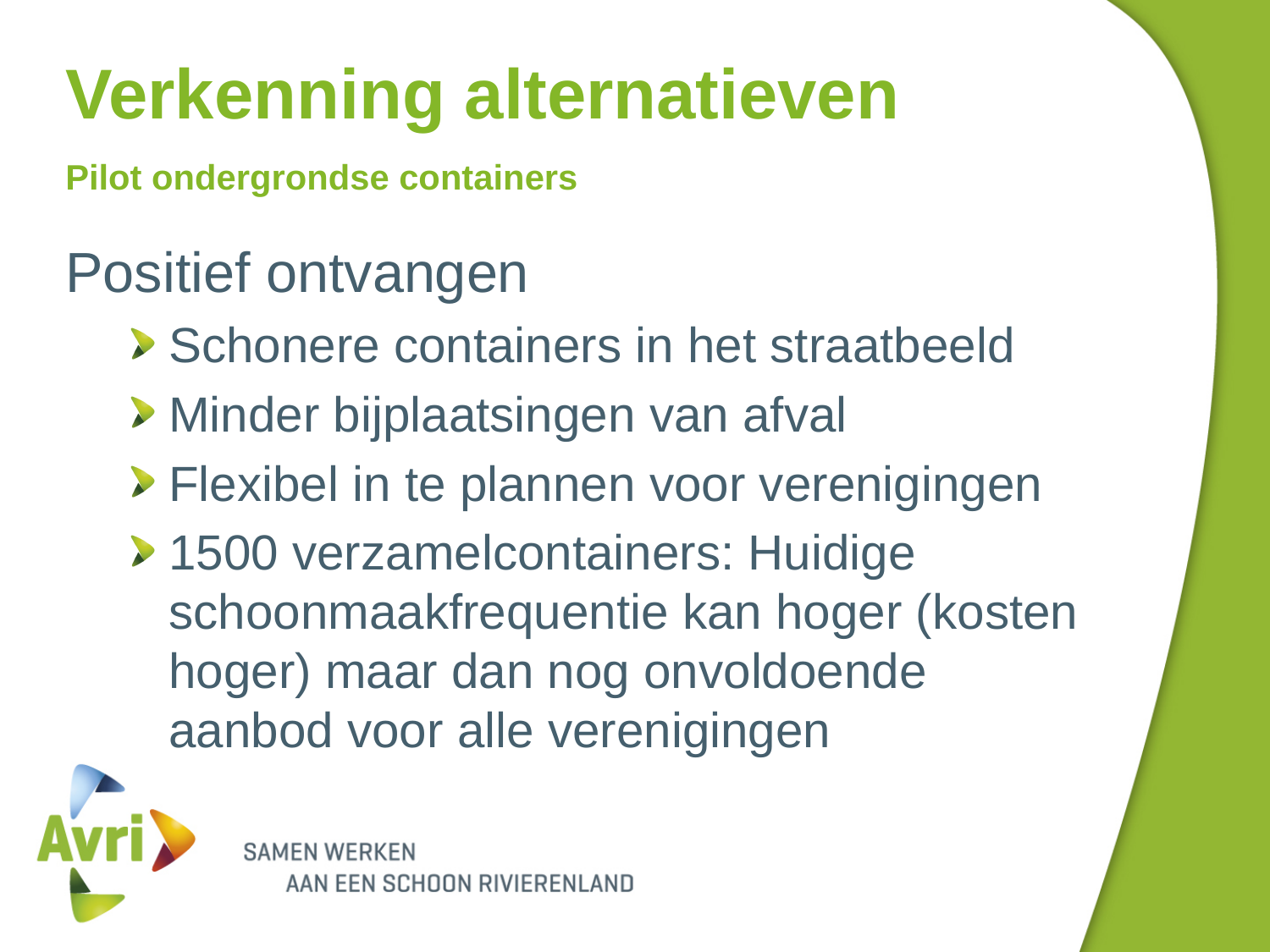

Verkenning alternatieven
Pilot ondergrondse containers
Positief ontvangen
Schonere containers in het straatbeeld
Minder bijplaatsingen van afval
Flexibel in te plannen voor verenigingen
1500 verzamelcontainers: Huidige schoonmaakfrequentie kan hoger (kosten hoger) maar dan nog onvoldoende aanbod voor alle verenigingen